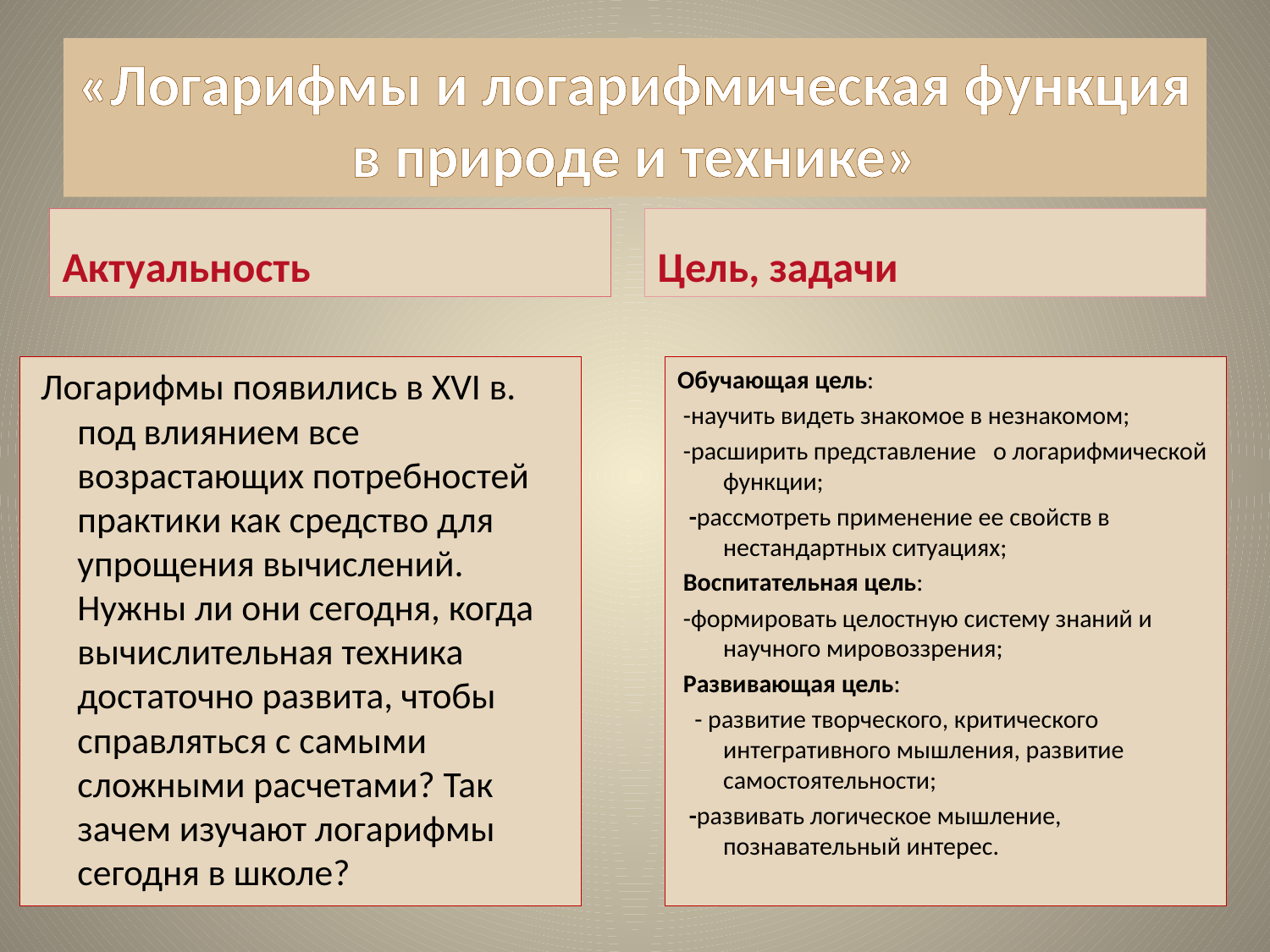

# «Логарифмы и логарифмическая функция в природе и технике»
Актуальность
Цель, задачи
 Логарифмы появились в ХVI в. под влиянием все возрастающих потребностей практики как средство для упрощения вычислений. Нужны ли они сегодня, когда вычислительная техника достаточно развита, чтобы справляться с самыми сложными расчетами? Так зачем изучают логарифмы сегодня в школе?
Обучающая цель:
 -научить видеть знакомое в незнакомом;
 -расширить представление   о логарифмической функции;
  -рассмотреть применение ее свойств в нестандартных ситуациях;
 Воспитательная цель:
 -формировать целостную систему знаний и научного мировоззрения;
 Развивающая цель:
   - развитие творческого, критического интегративного мышления, развитие самостоятельности;
  -развивать логическое мышление, познавательный интерес.